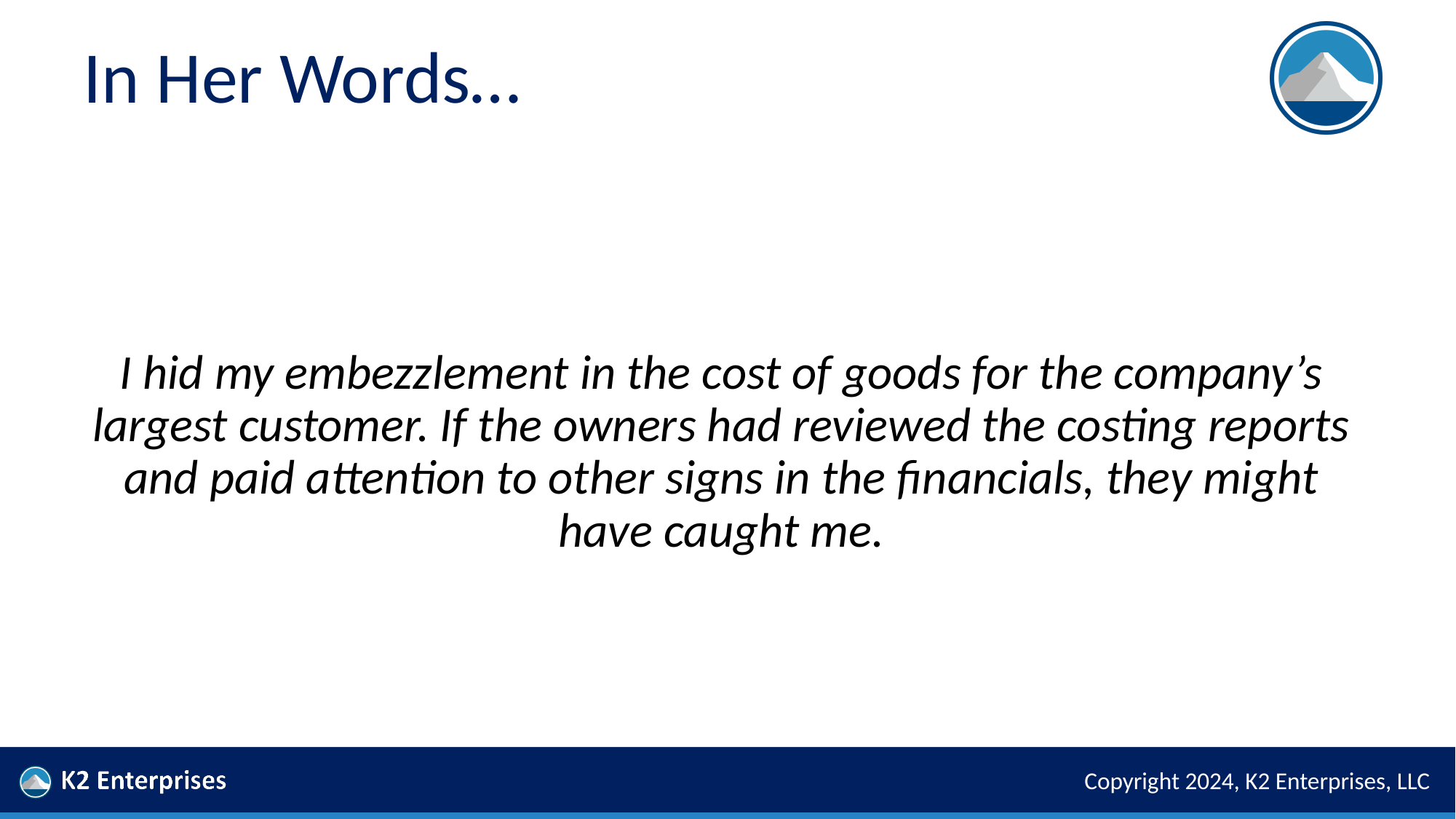

# In Her Words…
I hid my embezzlement in the cost of goods for the company’s largest customer. If the owners had reviewed the costing reports and paid attention to other signs in the financials, they might have caught me.